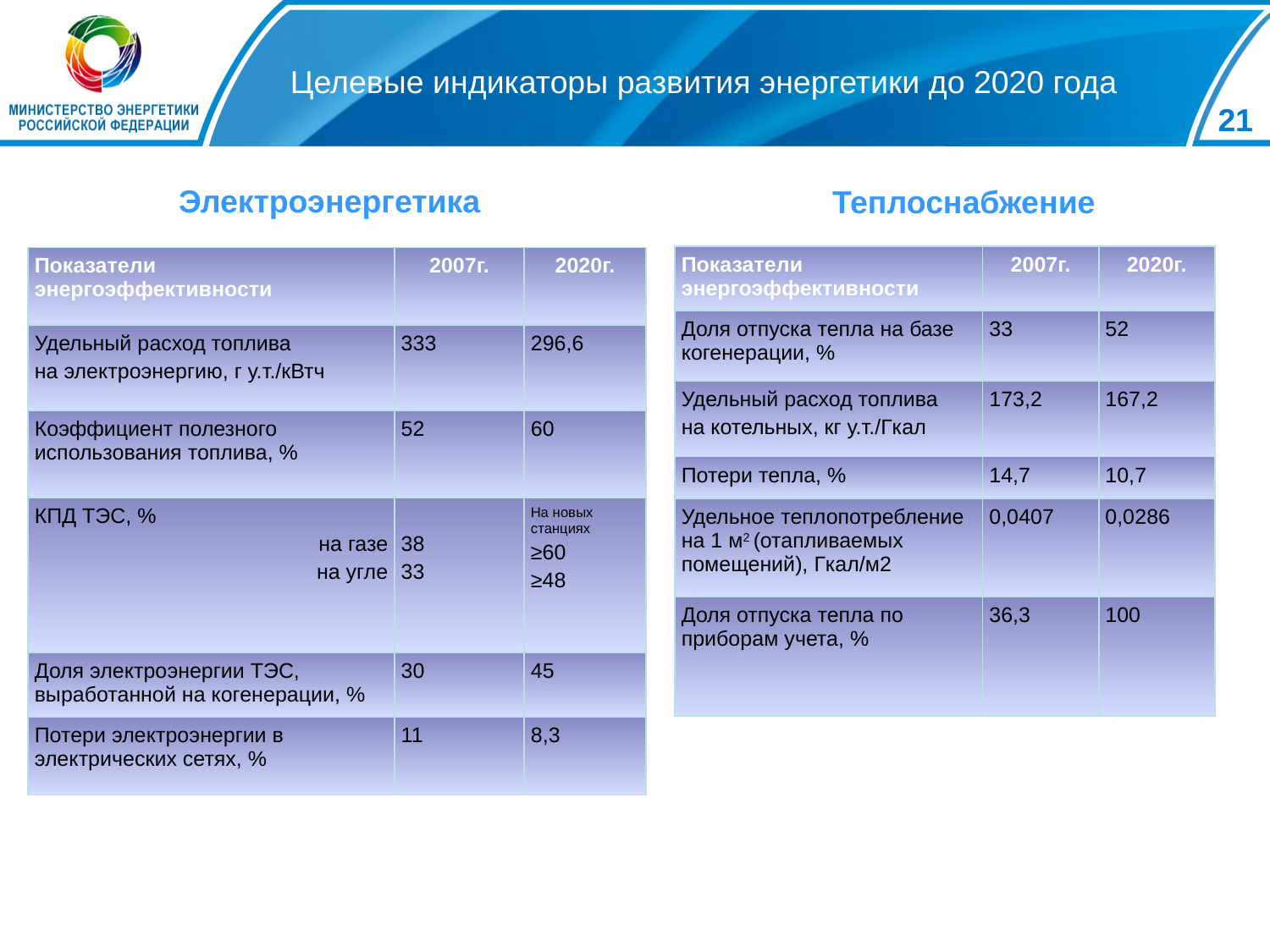

21
Целевые индикаторы развития энергетики до 2020 года
Электроэнергетика
Теплоснабжение
| Показатели энергоэффективности | 2007г. | 2020г. |
| --- | --- | --- |
| Доля отпуска тепла на базе когенерации, % | 33 | 52 |
| Удельный расход топлива на котельных, кг у.т./Гкал | 173,2 | 167,2 |
| Потери тепла, % | 14,7 | 10,7 |
| Удельное теплопотребление на 1 м2 (отапливаемых помещений), Гкал/м2 | 0,0407 | 0,0286 |
| Доля отпуска тепла по приборам учета, % | 36,3 | 100 |
| Показатели энергоэффективности | 2007г. | 2020г. |
| --- | --- | --- |
| Удельный расход топлива на электроэнергию, г у.т./кВтч | 333 | 296,6 |
| Коэффициент полезного использования топлива, % | 52 | 60 |
| КПД ТЭС, % на газе на угле | 38 33 | На новых станциях ≥60 ≥48 |
| Доля электроэнергии ТЭС, выработанной на когенерации, % | 30 | 45 |
| Потери электроэнергии в электрических сетях, % | 11 | 8,3 |